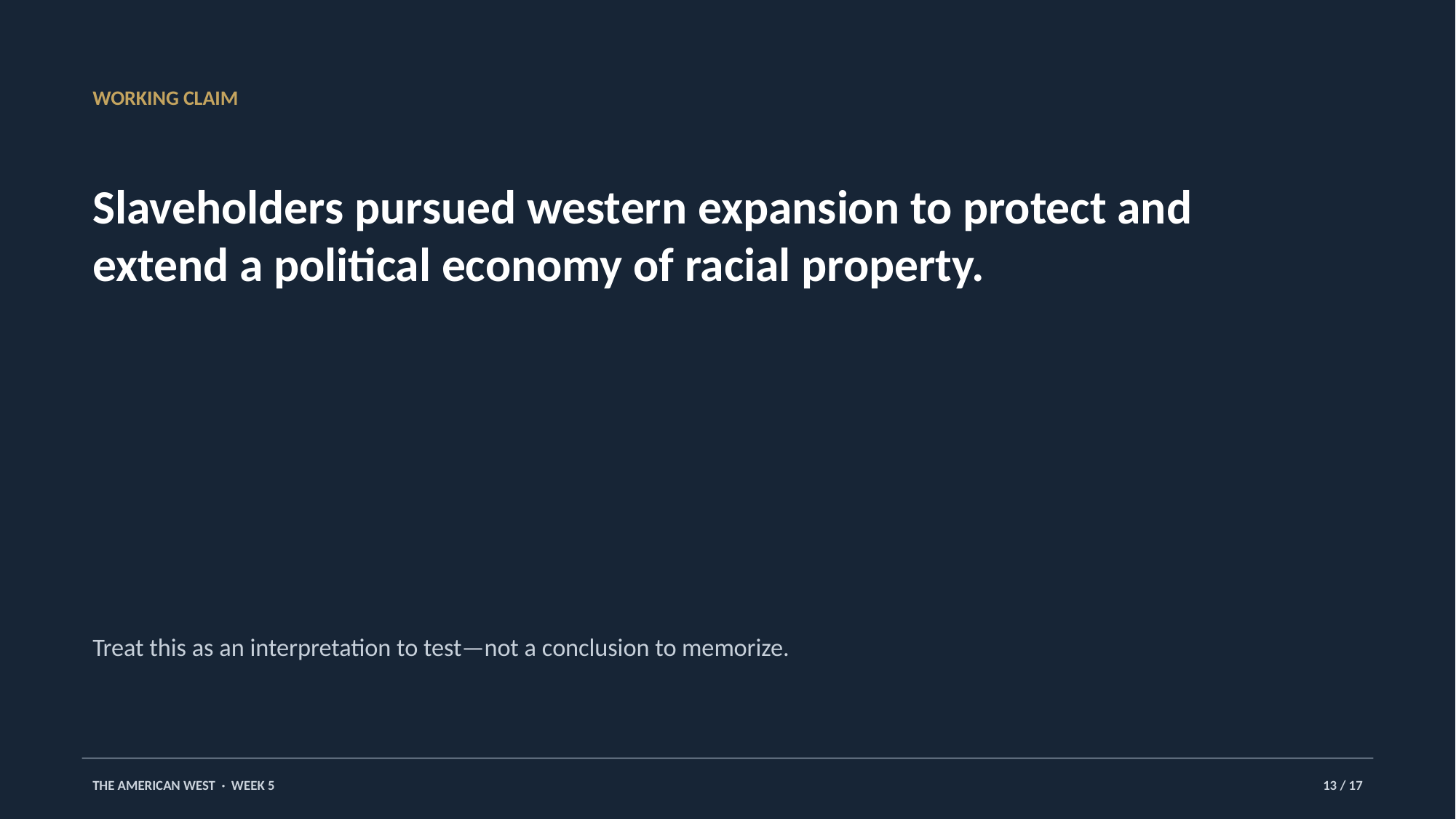

WORKING CLAIM
Slaveholders pursued western expansion to protect and extend a political economy of racial property.
Treat this as an interpretation to test—not a conclusion to memorize.

THE AMERICAN WEST  ·  WEEK 5
13 / 17